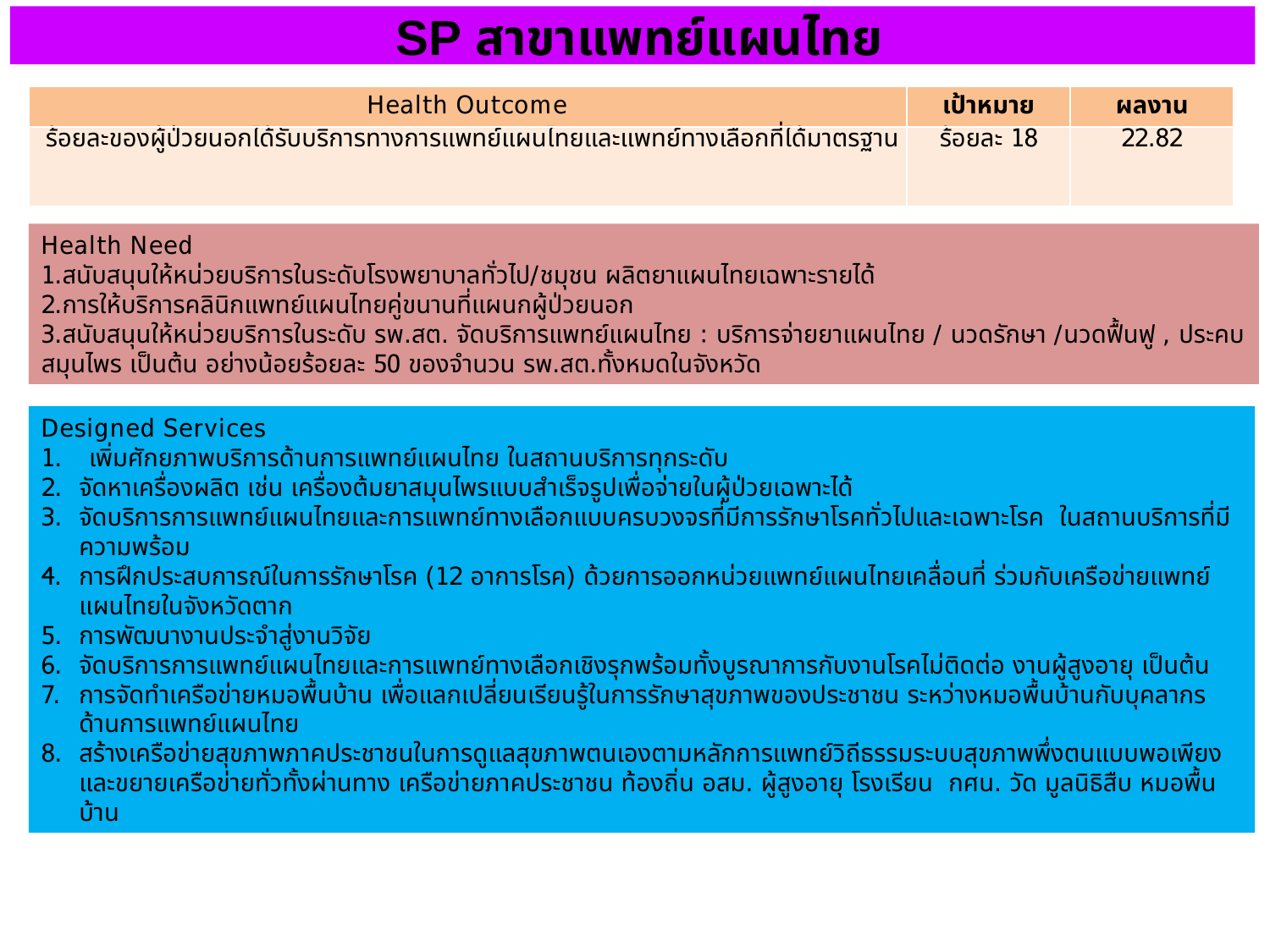

# SP สาขาแพทย์แผนไทย
| Health Outcome | เป้าหมาย | ผลงาน |
| --- | --- | --- |
| ร้อยละของผู้ป่วยนอกได้รับบริการทางการแพทย์แผนไทยและแพทย์ทางเลือกที่ได้มาตรฐาน | ร้อยละ 18 | 22.82 |
Health Need
1.สนับสนุนให้หน่วยบริการในระดับโรงพยาบาลทั่วไป/ชมุชน ผลิตยาแผนไทยเฉพาะรายได้
2.การให้บริการคลินิกแพทย์แผนไทยคู่ขนานที่แผนกผู้ป่วยนอก
3.สนับสนุนให้หน่วยบริการในระดับ รพ.สต. จัดบริการแพทย์แผนไทย : บริการจ่ายยาแผนไทย / นวดรักษา /นวดฟื้นฟู , ประคบสมุนไพร เป็นต้น อย่างน้อยร้อยละ 50 ของจำนวน รพ.สต.ทั้งหมดในจังหวัด
Designed Services
เพิ่มศักยภาพบริการด้านการแพทย์แผนไทย ในสถานบริการทุกระดับ
จัดหาเครื่องผลิต เช่น เครื่องต้มยาสมุนไพรแบบสำเร็จรูปเพื่อจ่ายในผู้ป่วยเฉพาะได้
จัดบริการการแพทย์แผนไทยและการแพทย์ทางเลือกแบบครบวงจรที่มีการรักษาโรคทั่วไปและเฉพาะโรค  ในสถานบริการที่มีความพร้อม
การฝึกประสบการณ์ในการรักษาโรค (12 อาการโรค) ด้วยการออกหน่วยแพทย์แผนไทยเคลื่อนที่ ร่วมกับเครือข่ายแพทย์แผนไทยในจังหวัดตาก
การพัฒนางานประจำสู่งานวิจัย
จัดบริการการแพทย์แผนไทยและการแพทย์ทางเลือกเชิงรุกพร้อมทั้งบูรณาการกับงานโรคไม่ติดต่อ งานผู้สูงอายุ เป็นต้น
การจัดทำเครือข่ายหมอพื้นบ้าน เพื่อแลกเปลี่ยนเรียนรู้ในการรักษาสุขภาพของประชาชน ระหว่างหมอพื้นบ้านกับบุคลากรด้านการแพทย์แผนไทย
สร้างเครือข่ายสุขภาพภาคประชาชนในการดูแลสุขภาพตนเองตามหลักการแพทย์วิถีธรรมระบบสุขภาพพึ่งตนแบบพอเพียง และขยายเครือข่ายทั่วทั้งผ่านทาง เครือข่ายภาคประชาชน ท้องถิ่น อสม. ผู้สูงอายุ โรงเรียน  กศน. วัด มูลนิธิสืบ หมอพื้นบ้าน